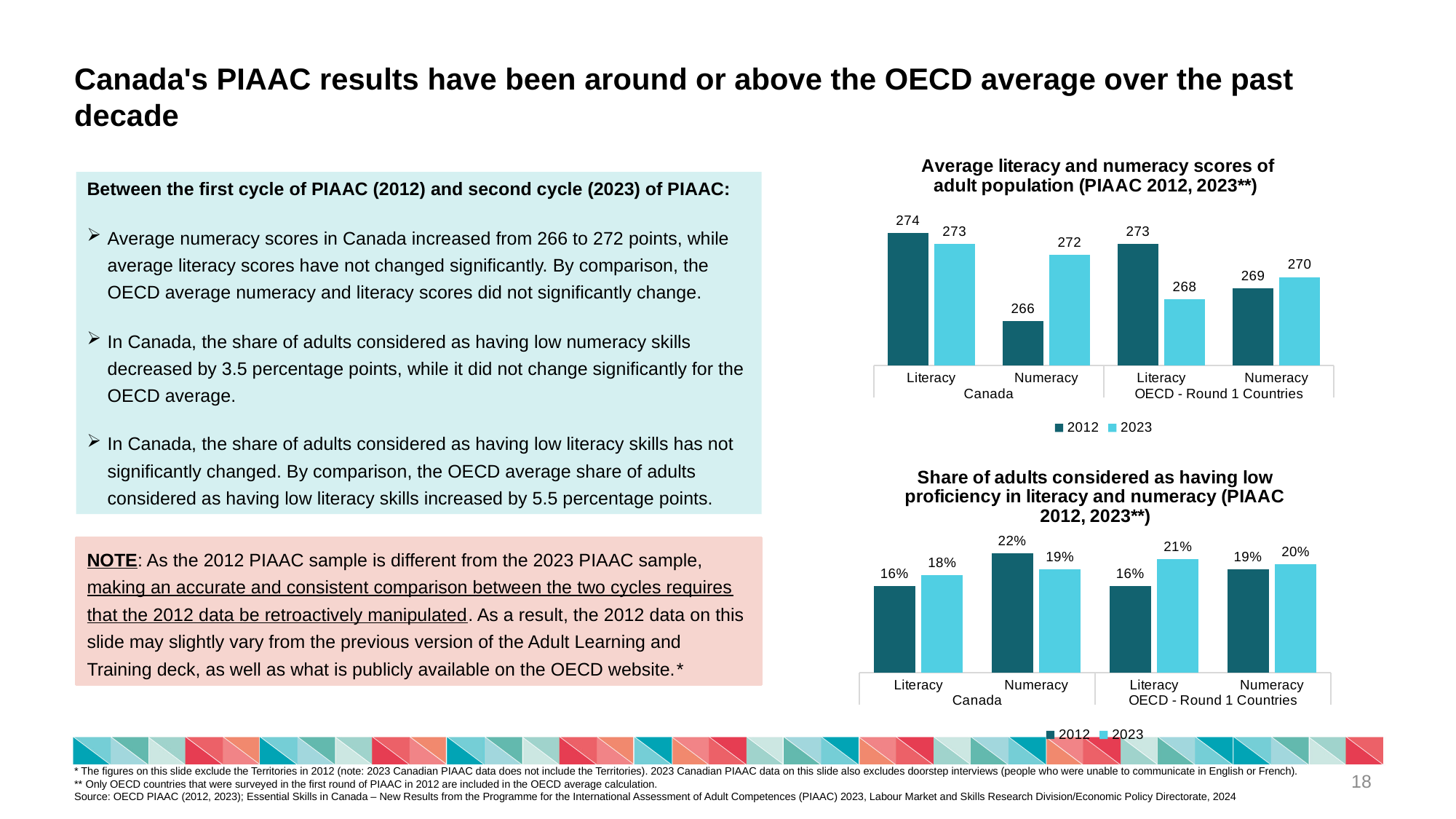

Canada's PIAAC results have been around or above the OECD average over the past decade

### Chart: Average literacy and numeracy scores of adult population (PIAAC 2012, 2023**)

| Category | 2012 | 2023 |
|---|---|---|
| Literacy | 274.0 | 273.0 |
| Numeracy | 266.0 | 272.0 |
| Literacy | 273.0 | 268.0 |
| Numeracy | 269.0 | 270.0 |
Between the first cycle of PIAAC (2012) and second cycle (2023) of PIAAC:

Average numeracy scores in Canada increased from 266 to 272 points, while average literacy scores have not changed significantly. By comparison, the OECD average numeracy and literacy scores did not significantly change.

In Canada, the share of adults considered as having low numeracy skills decreased by 3.5 percentage points, while it did not change significantly for the OECD average.

In Canada, the share of adults considered as having low literacy skills has not significantly changed. By comparison, the OECD average share of adults considered as having low literacy skills increased by 5.5 percentage points.

### Chart: Share of adults considered as having low proficiency in literacy and numeracy (PIAAC 2012, 2023**)

| Category | 2012 | 2023 |
|---|---|---|
| Literacy | 0.16 | 0.18 |
| Numeracy | 0.22 | 0.19 |
| Literacy | 0.16 | 0.21 |
| Numeracy | 0.19 | 0.2 |
NOTE: As the 2012 PIAAC sample is different from the 2023 PIAAC sample, making an accurate and consistent comparison between the two cycles requires that the 2012 data be retroactively manipulated. As a result, the 2012 data on this slide may slightly vary from the previous version of the Adult Learning and Training deck, as well as what is publicly available on the OECD website.*
* The figures on this slide exclude the Territories in 2012 (note: 2023 Canadian PIAAC data does not include the Territories). 2023 Canadian PIAAC data on this slide also excludes doorstep interviews (people who were unable to communicate in English or French).
** Only OECD countries that were surveyed in the first round of PIAAC in 2012 are included in the OECD average calculation.
Source: OECD PIAAC (2012, 2023); Essential Skills in Canada – New Results from the Programme for the International Assessment of Adult Competences (PIAAC) 2023, Labour Market and Skills Research Division/Economic Policy Directorate, 2024

18